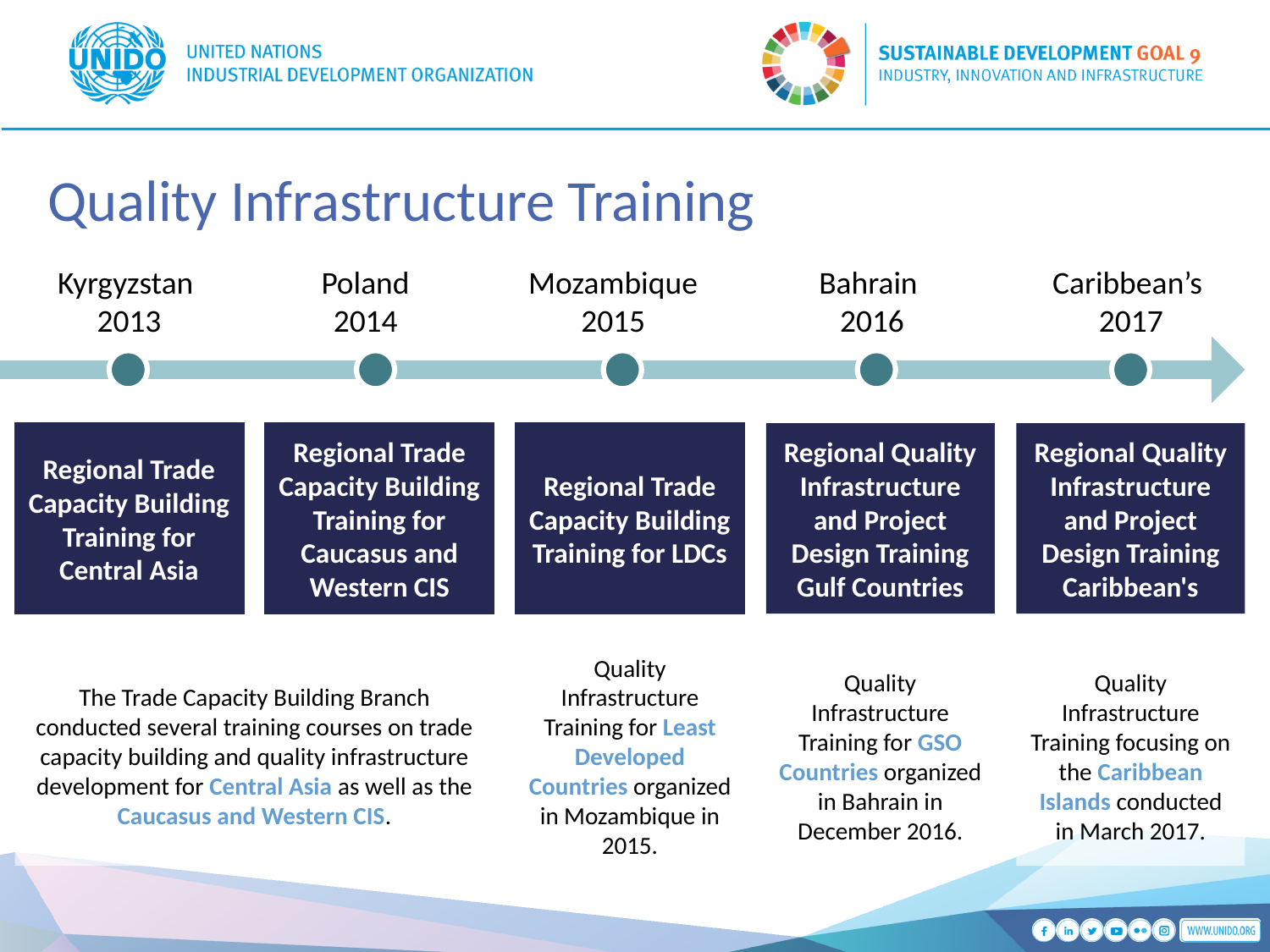

# Quality Infrastructure Training
Mozambique
2015
Bahrain
2016
Caribbean’s
2017
Kyrgyzstan
2013
Poland
2014

Regional Trade Capacity Building Training for Central Asia
Regional Trade Capacity Building Training for Caucasus and Western CIS
Regional Trade Capacity Building Training for LDCs
Regional Quality Infrastructure and Project Design Training Gulf Countries
Regional Quality Infrastructure and Project Design Training Caribbean's
Quality Infrastructure Training for Least Developed Countries organized in Mozambique in 2015.
Quality Infrastructure Training for GSO Countries organized in Bahrain in December 2016.
Quality Infrastructure Training focusing on the Caribbean Islands conducted in March 2017.
The Trade Capacity Building Branch conducted several training courses on trade capacity building and quality infrastructure development for Central Asia as well as the Caucasus and Western CIS.